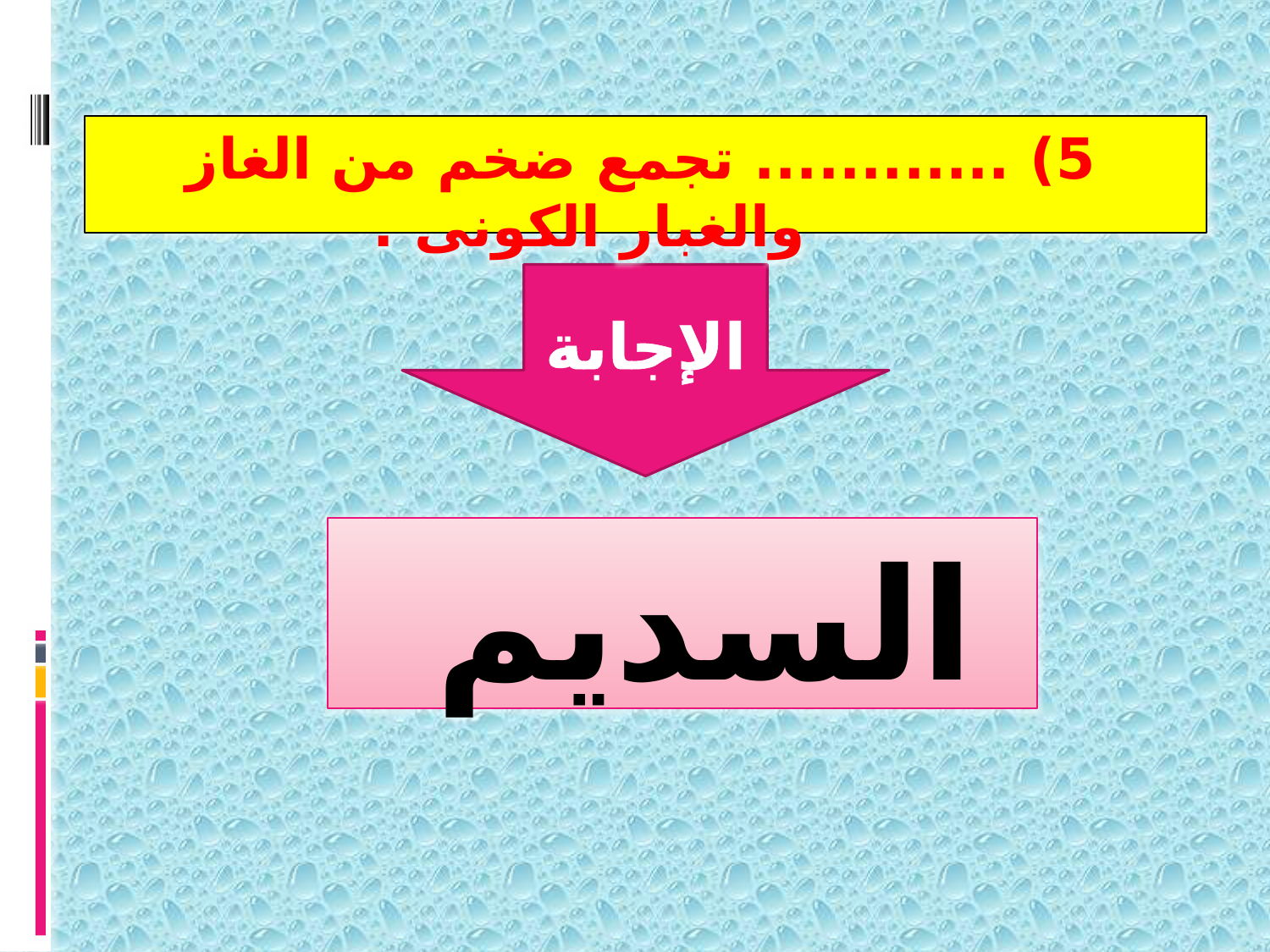

5) ............ تجمع ضخم من الغاز والغبار الكونى .
الإجابة
السديم